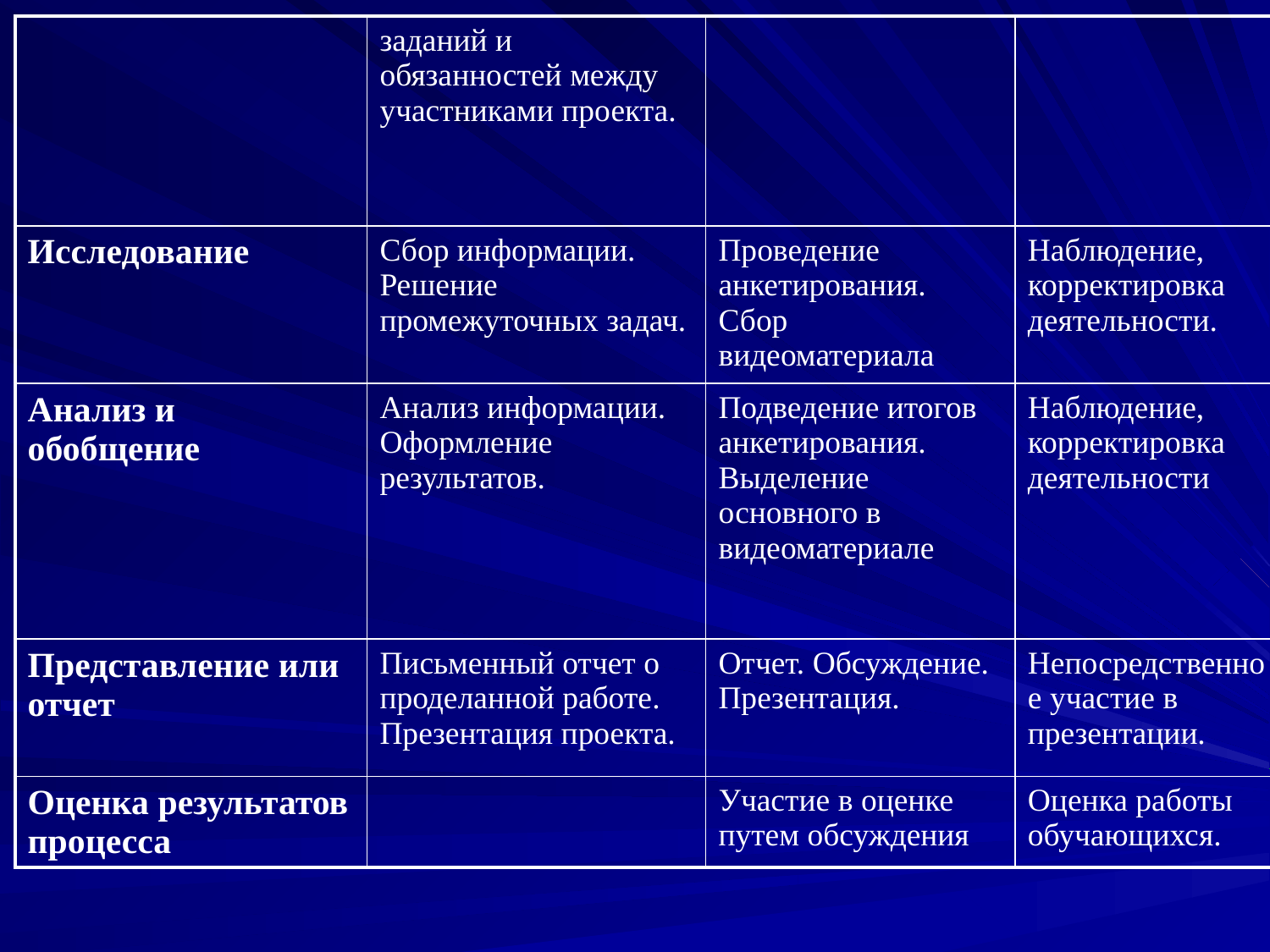

|  | заданий и обязанностей между участниками проекта. |  |  |
| --- | --- | --- | --- |
| Исследование | Сбор информации. Решение промежуточных задач. | Проведение анкетирования. Сбор видеоматериала | Наблюдение, корректировка деятельности. |
| Анализ и обобщение | Анализ информации. Оформление результатов. | Подведение итогов анкетирования. Выделение основного в видеоматериале | Наблюдение, корректировка деятельности |
| Представление или отчет | Письменный отчет о проделанной работе. Презентация проекта. | Отчет. Обсуждение. Презентация. | Непосредственное участие в презентации. |
| Оценка результатов процесса |  | Участие в оценке путем обсуждения | Оценка работы обучающихся. |